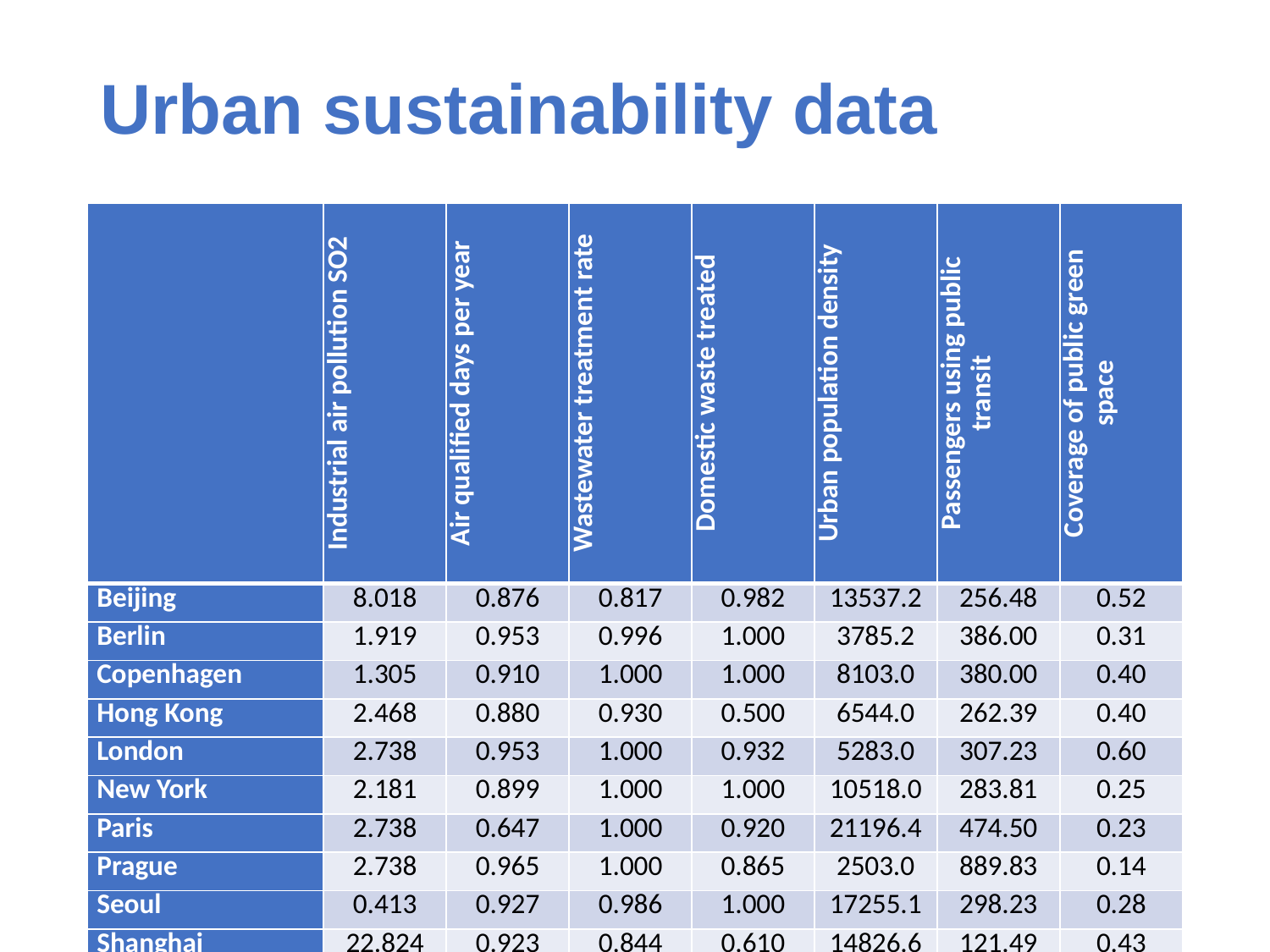

# Urban sustainability data
|  | Industrial air pollution SO2 | Air qualified days per year | Wastewater treatment rate | Domestic waste treated | Urban population density | Passengers using public transit | Coverage of public green space |
| --- | --- | --- | --- | --- | --- | --- | --- |
| Beijing | 8.018 | 0.876 | 0.817 | 0.982 | 13537.2 | 256.48 | 0.52 |
| Berlin | 1.919 | 0.953 | 0.996 | 1.000 | 3785.2 | 386.00 | 0.31 |
| Copenhagen | 1.305 | 0.910 | 1.000 | 1.000 | 8103.0 | 380.00 | 0.40 |
| Hong Kong | 2.468 | 0.880 | 0.930 | 0.500 | 6544.0 | 262.39 | 0.40 |
| London | 2.738 | 0.953 | 1.000 | 0.932 | 5283.0 | 307.23 | 0.60 |
| New York | 2.181 | 0.899 | 1.000 | 1.000 | 10518.0 | 283.81 | 0.25 |
| Paris | 2.738 | 0.647 | 1.000 | 0.920 | 21196.4 | 474.50 | 0.23 |
| Prague | 2.738 | 0.965 | 1.000 | 0.865 | 2503.0 | 889.83 | 0.14 |
| Seoul | 0.413 | 0.927 | 0.986 | 1.000 | 17255.1 | 298.23 | 0.28 |
| Shanghai | 22.824 | 0.923 | 0.844 | 0.610 | 14826.6 | 121.49 | 0.43 |
| Stockholm | 0.639 | 0.890 | 1.000 | 1.000 | 3597.0 | 840.00 | 0.40 |
| Tokyo | 0.351 | 0.953 | 0.995 | 1.000 | 14440.0 | 1051.20 | 0.22 |